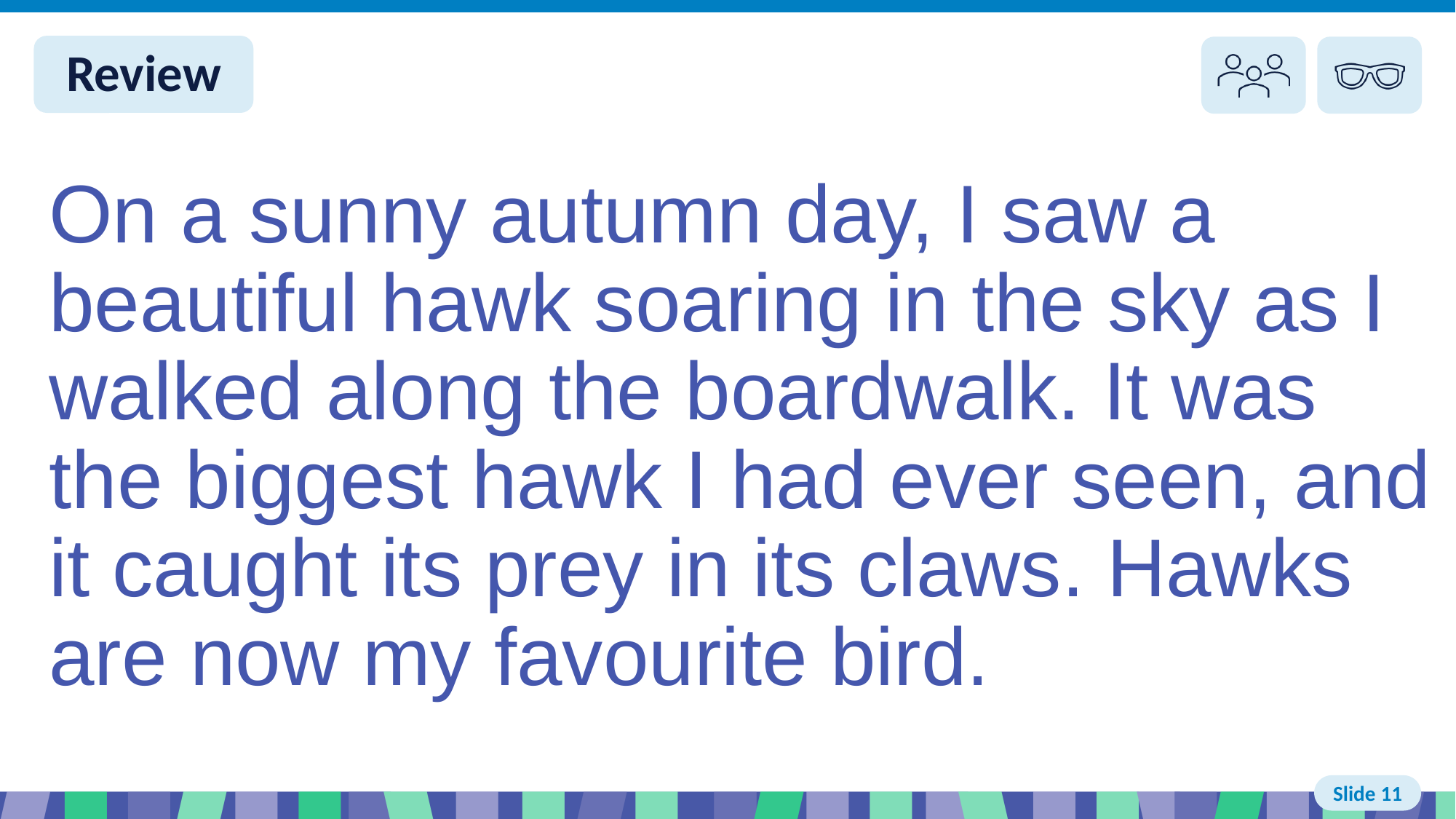

Slide 11 Review You do
On a sunny autumn day, I saw a beautiful hawk soaring in the sky as I walked along the boardwalk. It was the biggest hawk I had ever seen, and it caught its prey in its claws. Hawks are now my favourite bird.